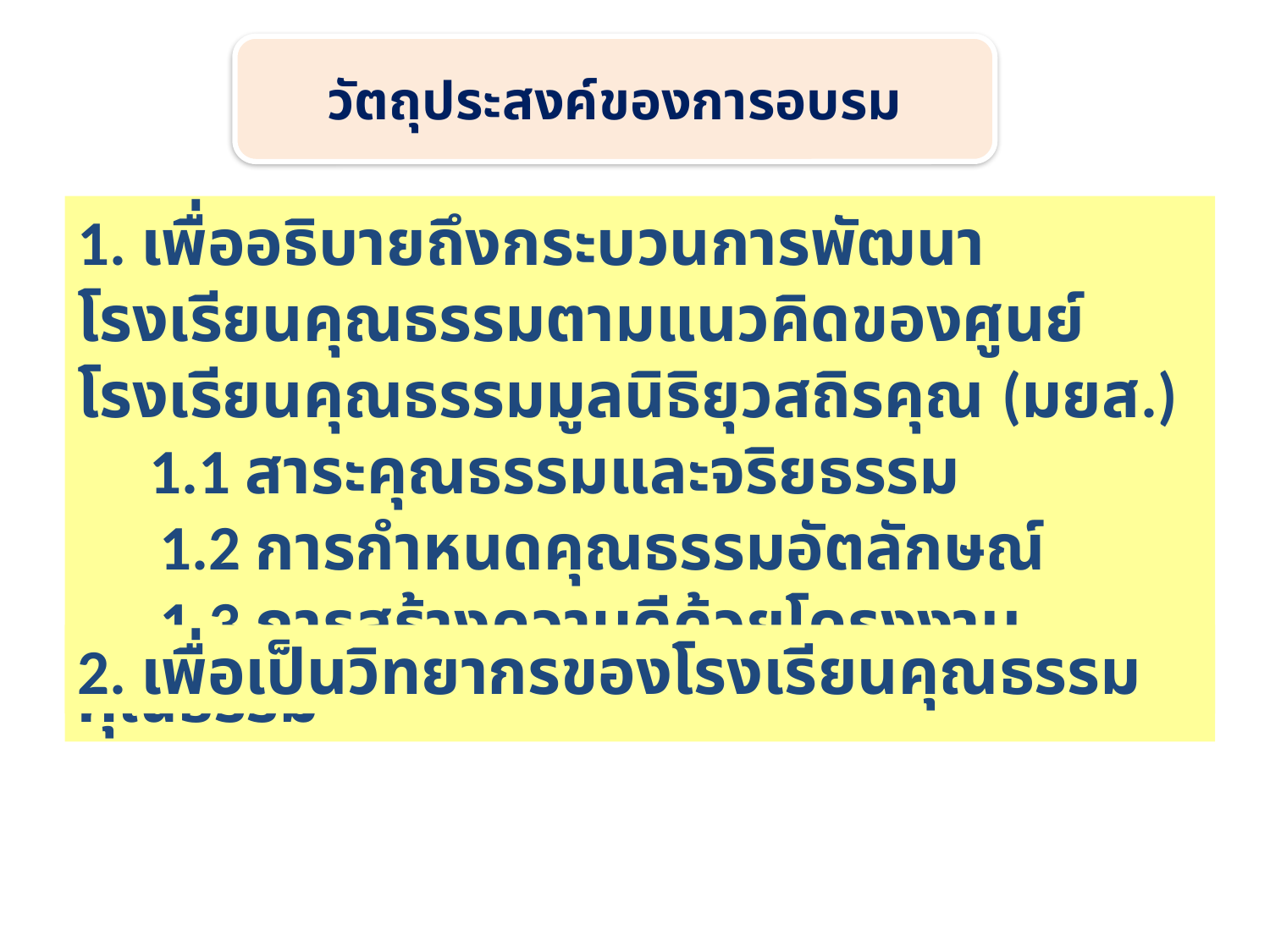

วัตถุประสงค์ของการอบรม
1. เพื่ออธิบายถึงกระบวนการพัฒนาโรงเรียนคุณธรรมตามแนวคิดของศูนย์โรงเรียนคุณธรรมมูลนิธิยุวสถิรคุณ (มยส.)
     1.1 สาระคุณธรรมและจริยธรรม
     1.2 การกำหนดคุณธรรมอัตลักษณ์
     1.3 การสร้างความดีด้วยโครงงานคุณธรรม
2. เพื่อเป็นวิทยากรของโรงเรียนคุณธรรม